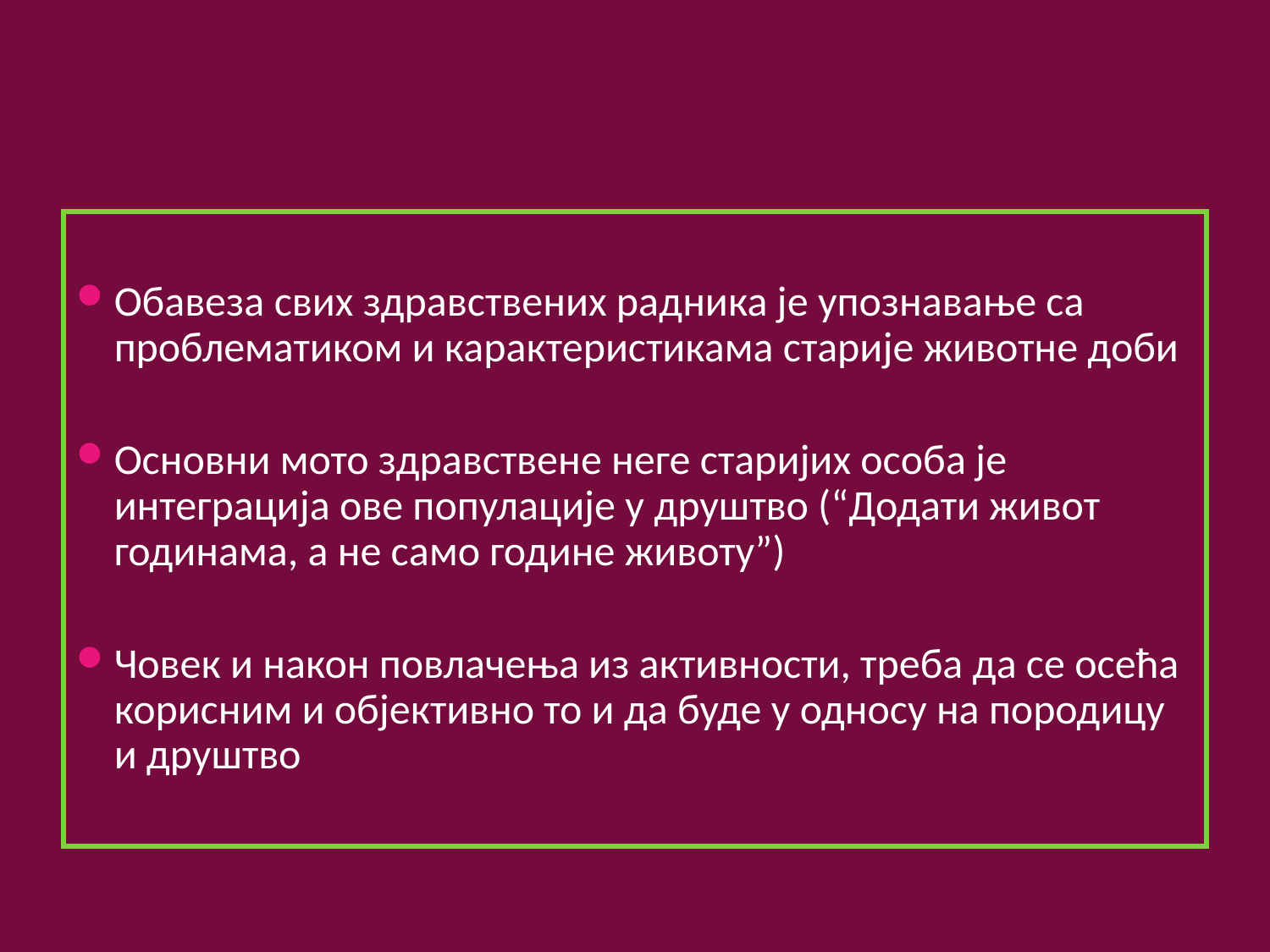

#

Oбавеза свих здравствених радника је упознавање са проблематиком и карактеристикама старије животне доби

Основни мото здравствене неге старијих особа је интеграција ове популације у друштво (“Додати живот годинама, а не само године животу”)

Човек и након повлачења из активности, треба да се осећа корисним и објективно то и да буде у односу на породицу и друштво